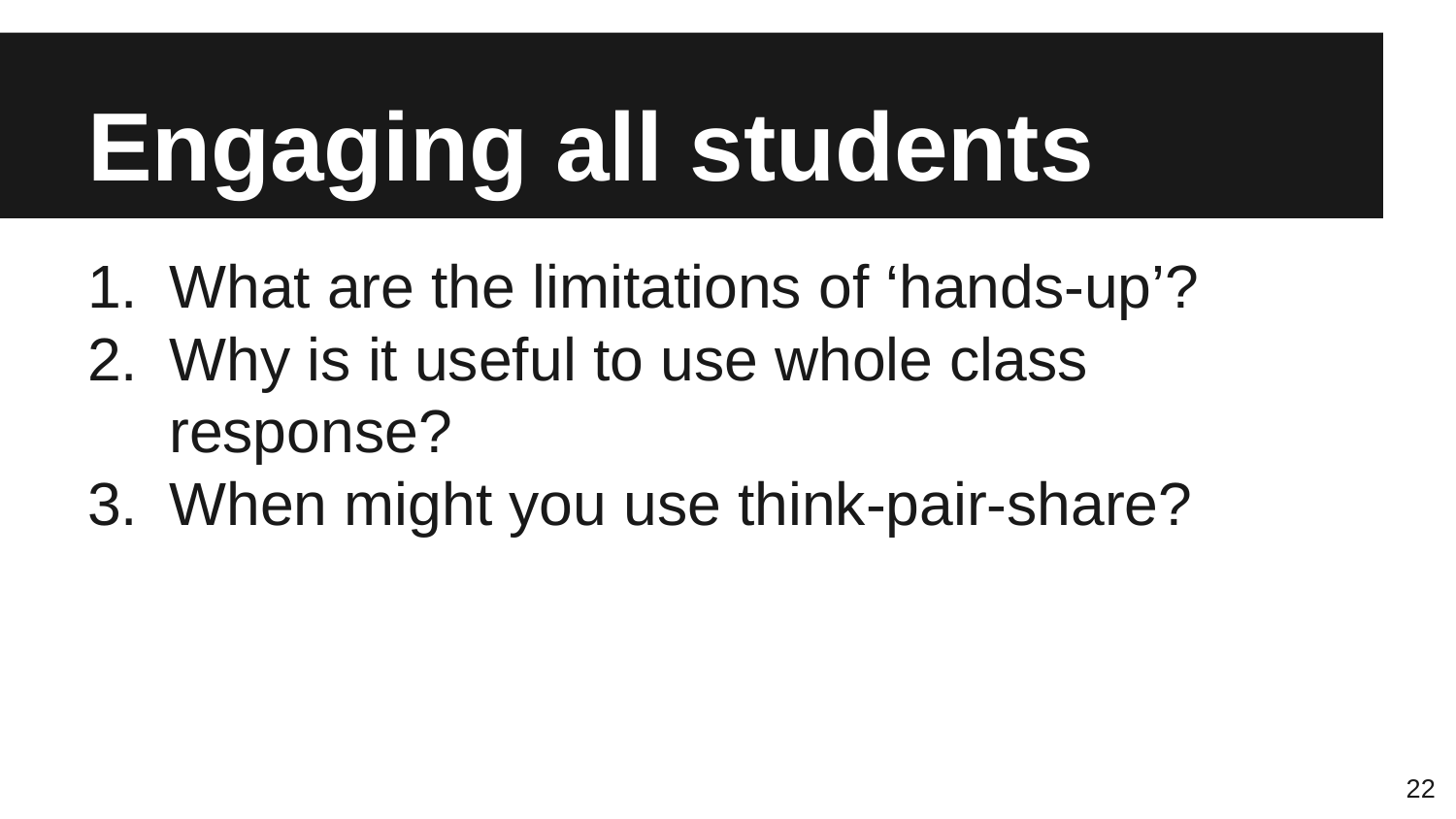

# Engaging all students
What are the limitations of ‘hands-up’?
Why is it useful to use whole class response?
When might you use think-pair-share?
22